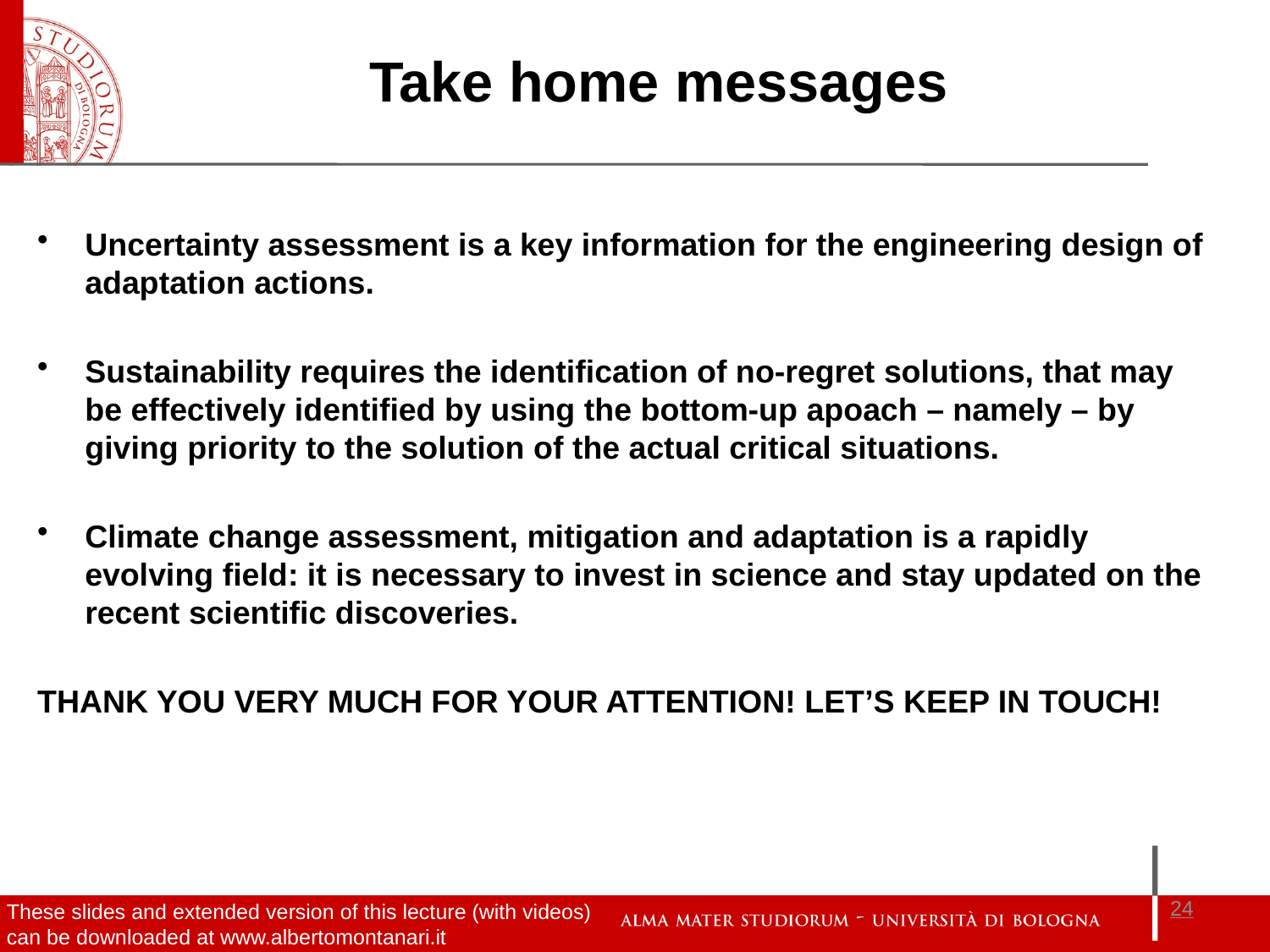

Take home messages
Uncertainty assessment is a key information for the engineering design of adaptation actions.

Sustainability requires the identification of no-regret solutions, that may be effectively identified by using the bottom-up apoach – namely – by giving priority to the solution of the actual critical situations.

Climate change assessment, mitigation and adaptation is a rapidly evolving field: it is necessary to invest in science and stay updated on the recent scientific discoveries.

THANK YOU VERY MUCH FOR YOUR ATTENTION! LET’S KEEP IN TOUCH!
24